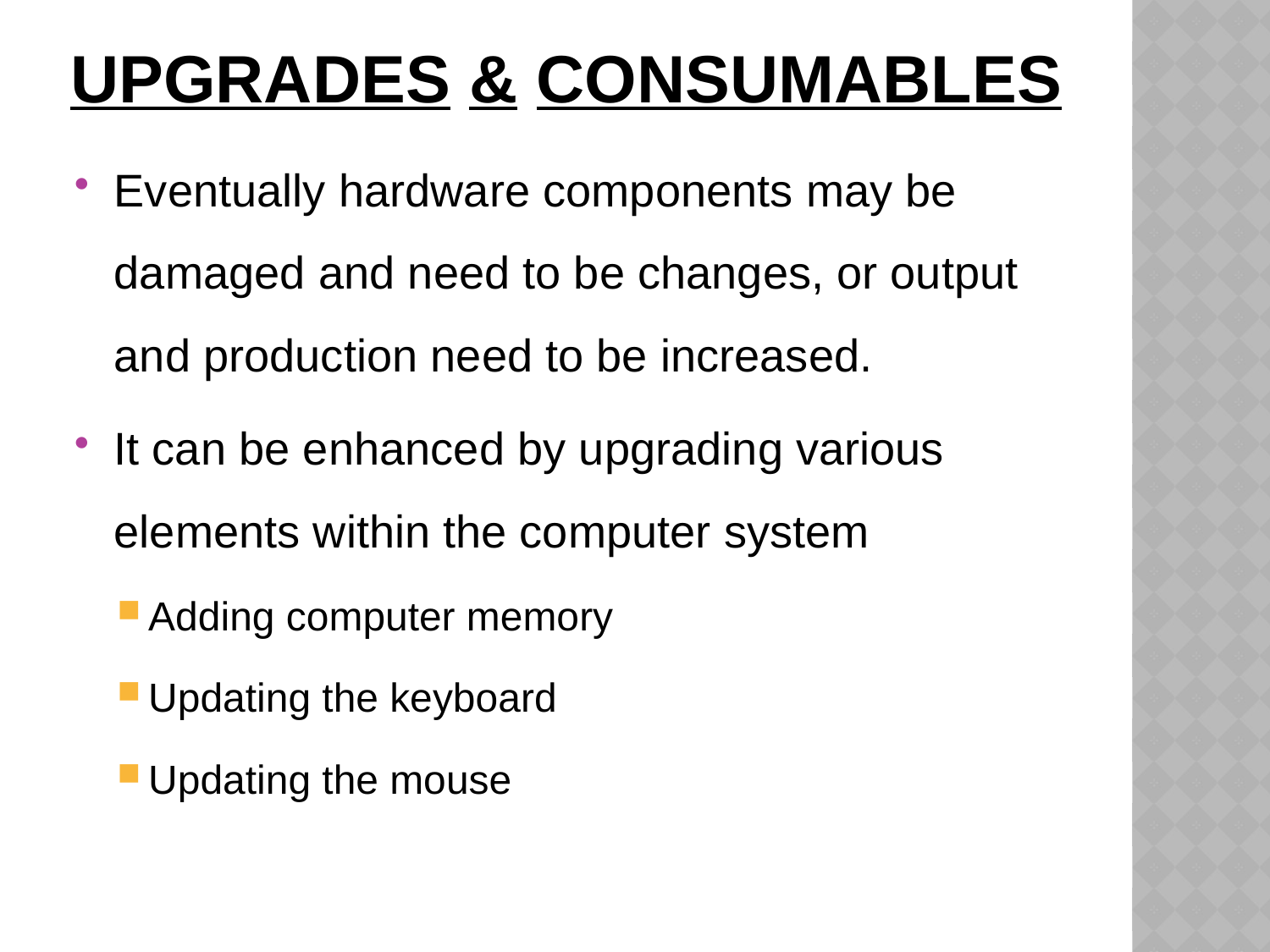

# Upgrades & Consumables
Eventually hardware components may be damaged and need to be changes, or output and production need to be increased.
It can be enhanced by upgrading various elements within the computer system
Adding computer memory
Updating the keyboard
Updating the mouse